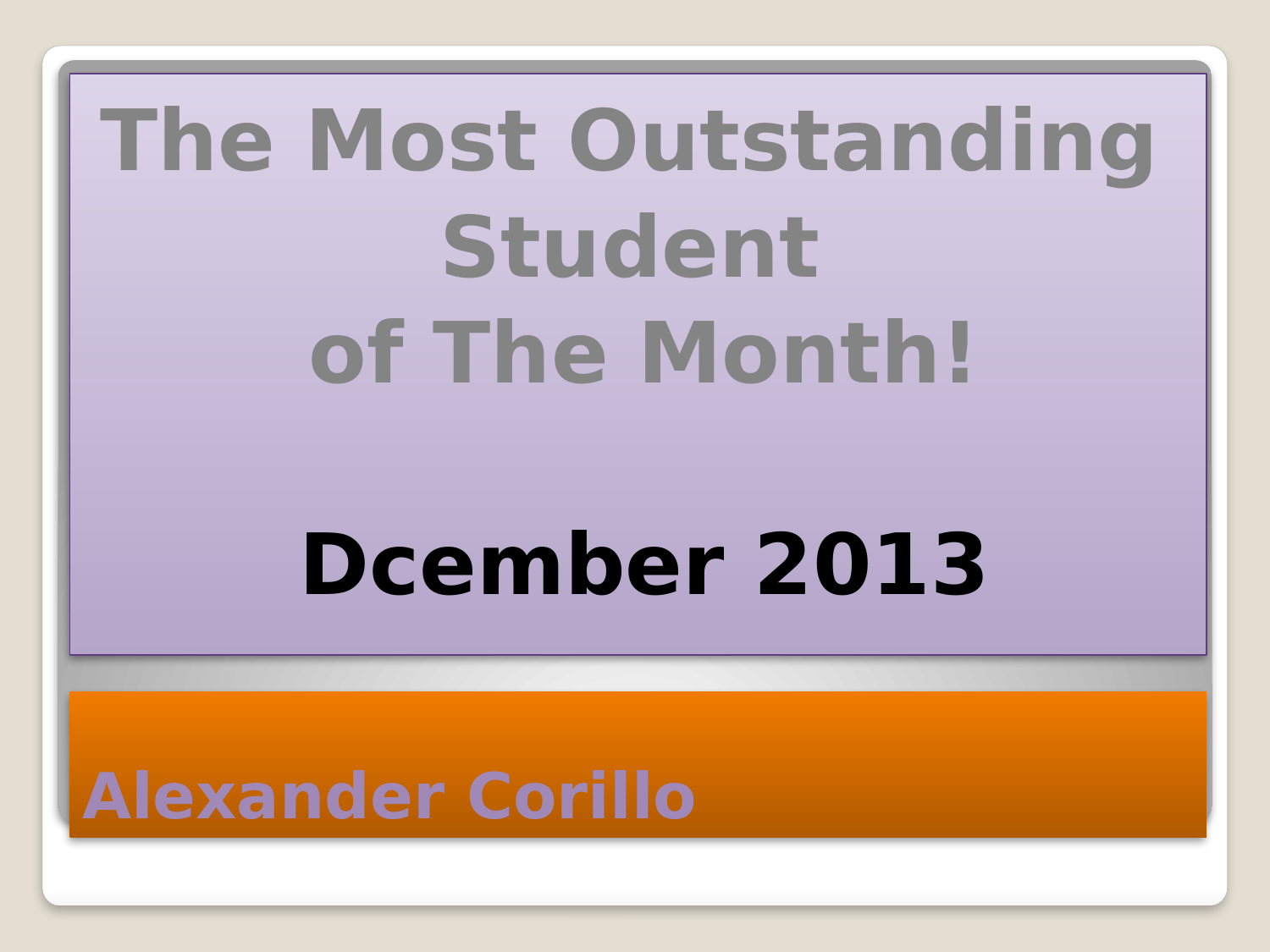

The Most Outstanding
Student
of The Month!

Dcember 2013

# Alexander Corillo